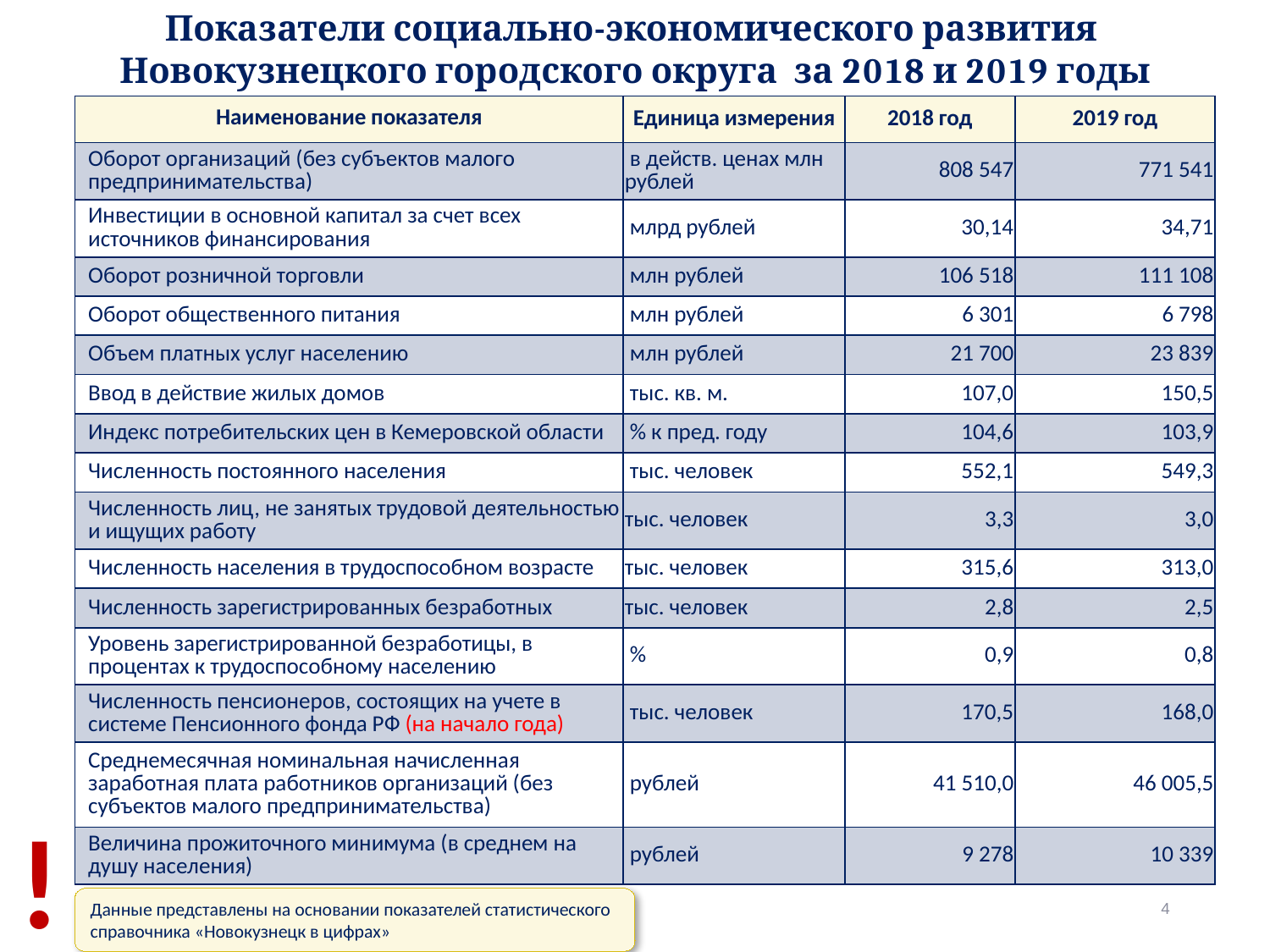

Показатели социально-экономического развития
Новокузнецкого городского округа  за 2018 и 2019 годы
| Наименование показателя | Единица измерения | 2018 год | 2019 год |
| --- | --- | --- | --- |
| Оборот организаций (без субъектов малого предпринимательства) | в действ. ценах млн рублей | 808 547 | 771 541 |
| Инвестиции в основной капитал за счет всех источников финансирования | млрд рублей | 30,14 | 34,71 |
| Оборот розничной торговли | млн рублей | 106 518 | 111 108 |
| Оборот общественного питания | млн рублей | 6 301 | 6 798 |
| Объем платных услуг населению | млн рублей | 21 700 | 23 839 |
| Ввод в действие жилых домов | тыс. кв. м. | 107,0 | 150,5 |
| Индекс потребительских цен в Кемеровской области | % к пред. году | 104,6 | 103,9 |
| Численность постоянного населения | тыс. человек | 552,1 | 549,3 |
| Численность лиц, не занятых трудовой деятельностью и ищущих работу | тыс. человек | 3,3 | 3,0 |
| Численность населения в трудоспособном возрасте | тыс. человек | 315,6 | 313,0 |
| Численность зарегистрированных безработных | тыс. человек | 2,8 | 2,5 |
| Уровень зарегистрированной безработицы, в процентах к трудоспособному населению | % | 0,9 | 0,8 |
| Численность пенсионеров, состоящих на учете в системе Пенсионного фонда РФ (на начало года) | тыс. человек | 170,5 | 168,0 |
| Среднемесячная номинальная начисленная заработная плата работников организаций (без субъектов малого предпринимательства) | рублей | 41 510,0 | 46 005,5 |
| Величина прожиточного минимума (в среднем на душу населения) | рублей | 9 278 | 10 339 |
!
4
Данные представлены на основании показателей статистического справочника «Новокузнецк в цифрах»